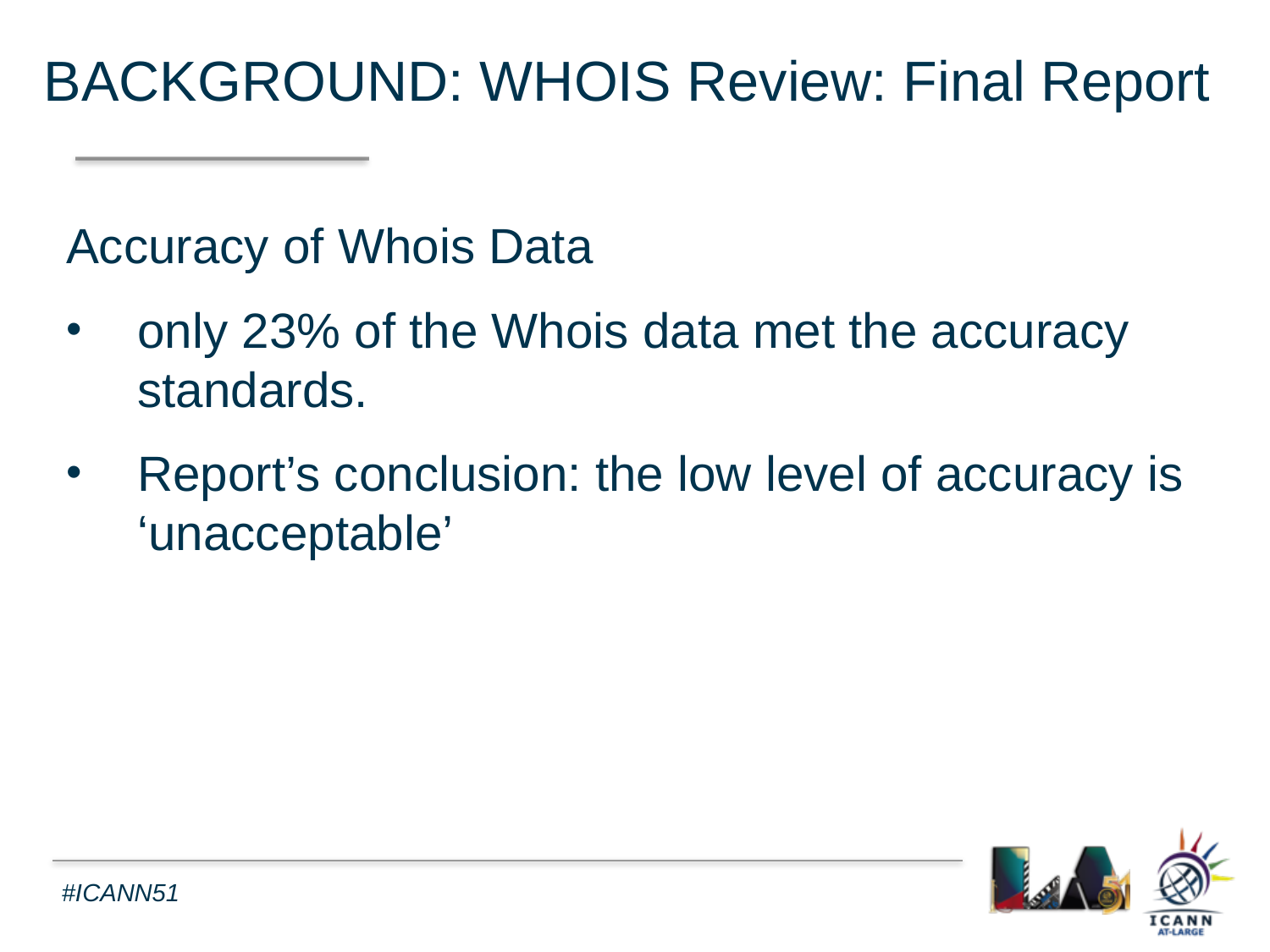

BACKGROUND: WHOIS Review: Final Report
Accuracy of Whois Data
only 23% of the Whois data met the accuracy standards.
Report’s conclusion: the low level of accuracy is ‘unacceptable’